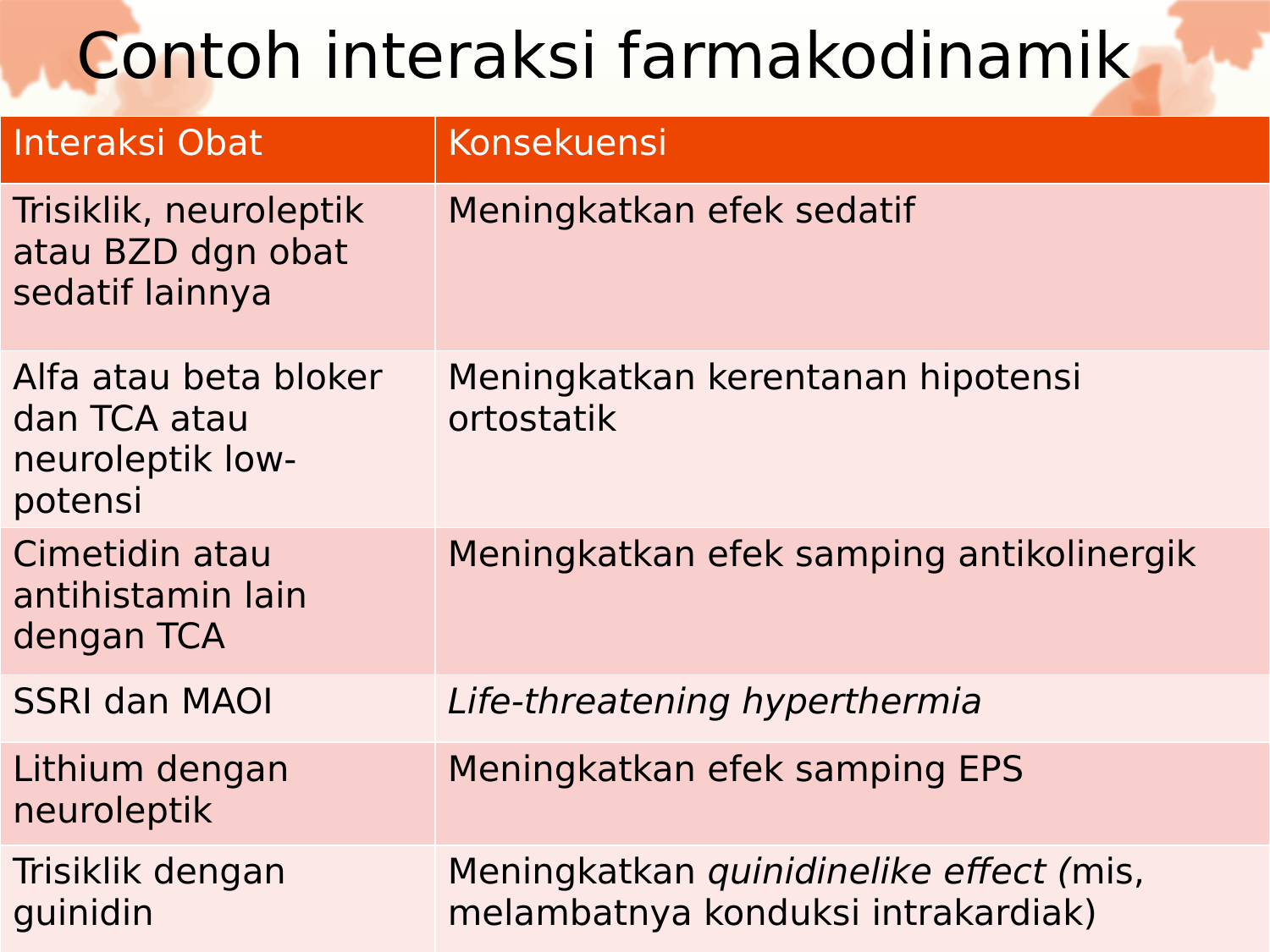

# Contoh interaksi farmakodinamik
| Interaksi Obat | Konsekuensi |
| --- | --- |
| Trisiklik, neuroleptik atau BZD dgn obat sedatif lainnya | Meningkatkan efek sedatif |
| Alfa atau beta bloker dan TCA atau neuroleptik low-potensi | Meningkatkan kerentanan hipotensi ortostatik |
| Cimetidin atau antihistamin lain dengan TCA | Meningkatkan efek samping antikolinergik |
| SSRI dan MAOI | Life-threatening hyperthermia |
| Lithium dengan neuroleptik | Meningkatkan efek samping EPS |
| Trisiklik dengan guinidin | Meningkatkan quinidinelike effect (mis, melambatnya konduksi intrakardiak) |